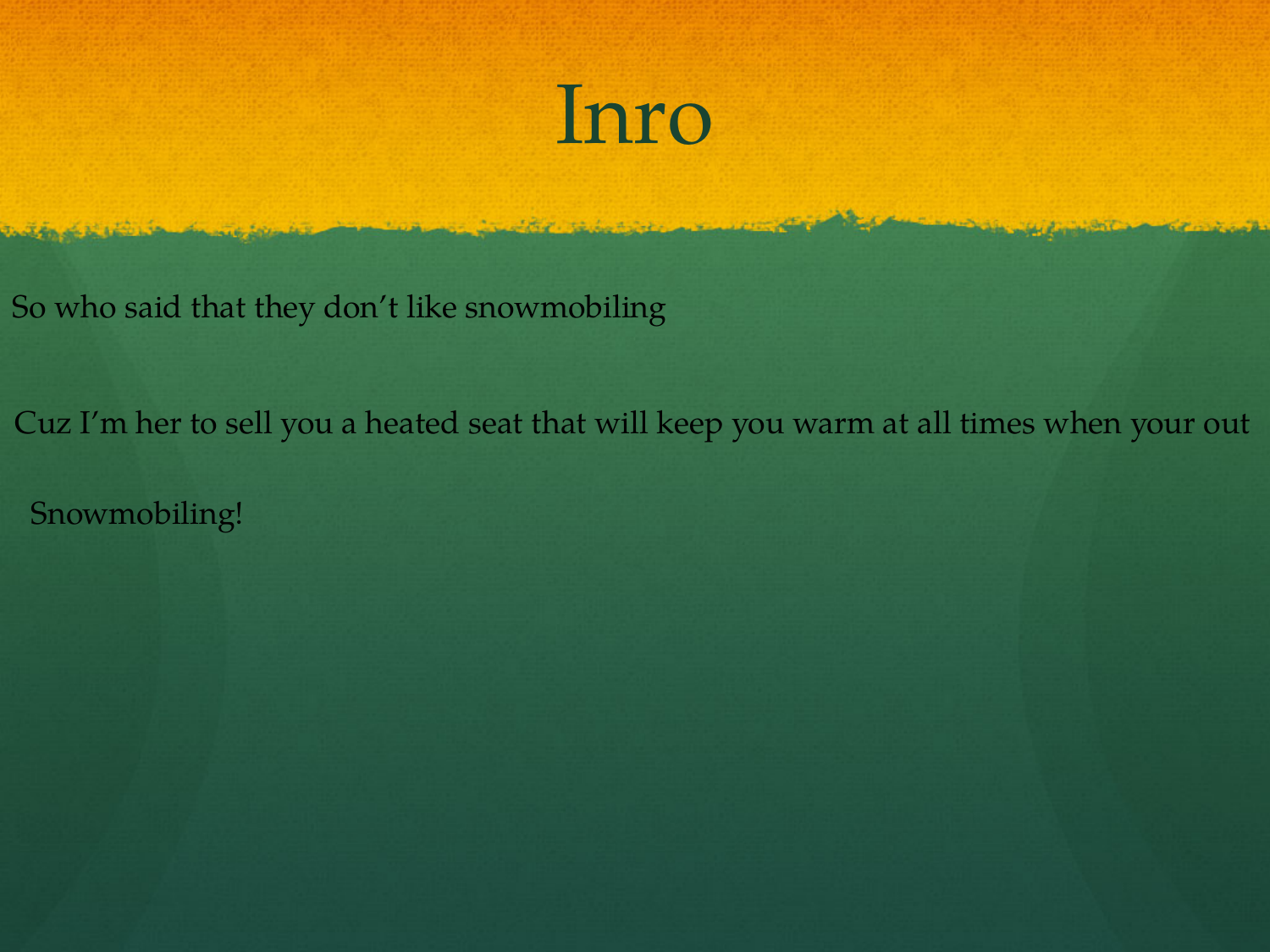

# Inro
So who said that they don’t like snowmobiling
Cuz I’m her to sell you a heated seat that will keep you warm at all times when your out
Snowmobiling!